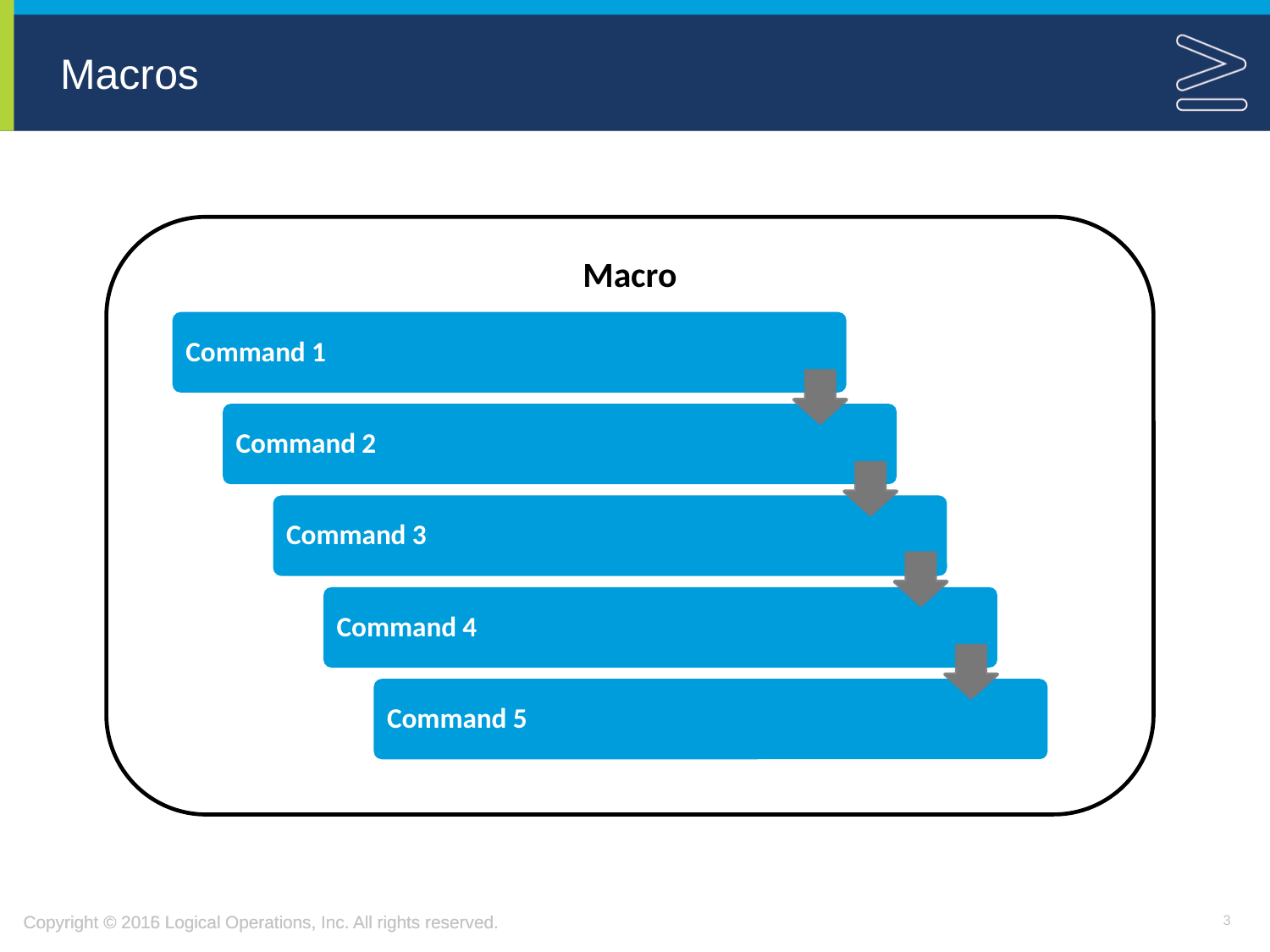

# Macros
Macro
Command 1
Command 2
Command 3
Command 4
Command 5

3